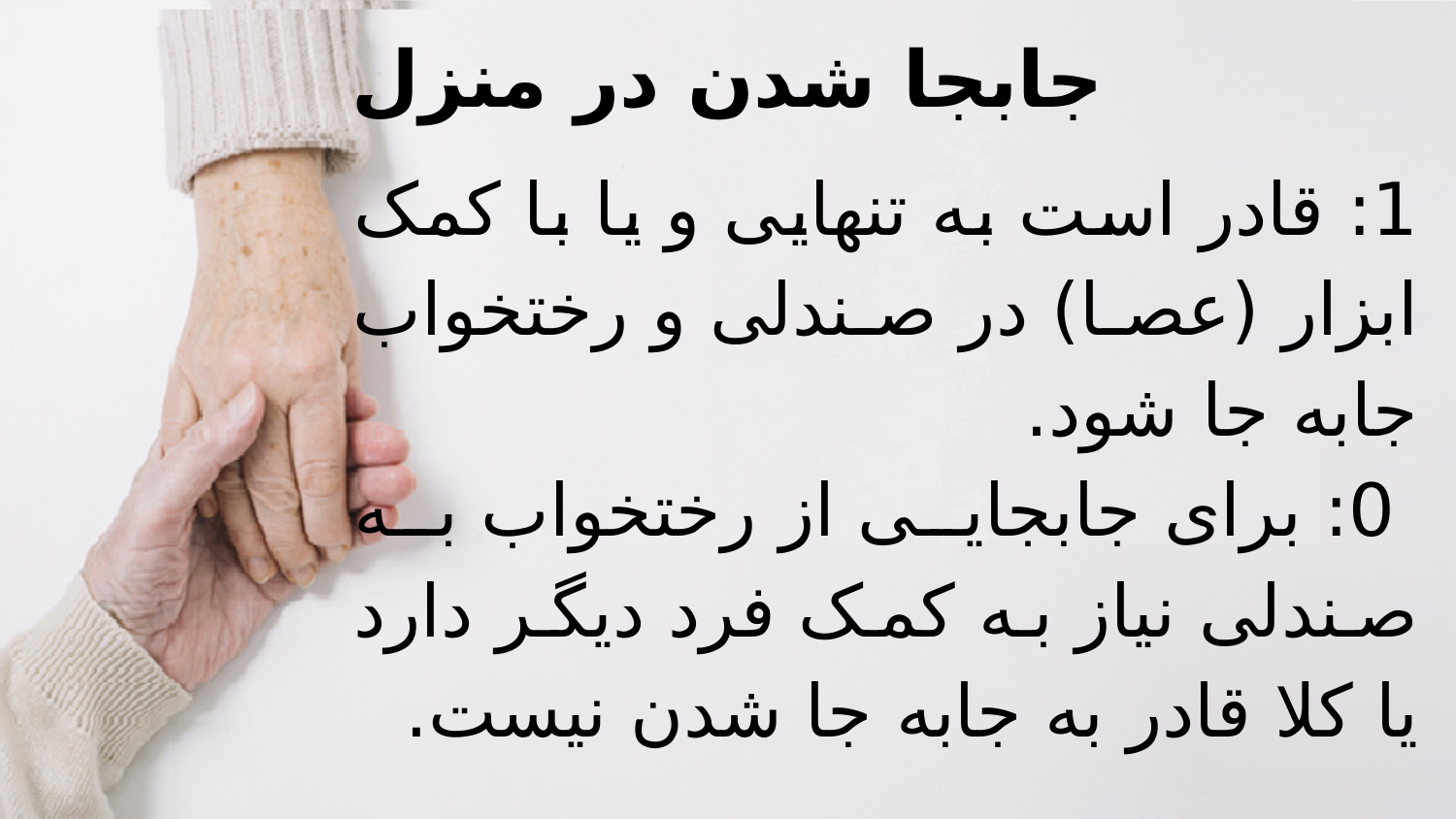

# جابجا شدن در منزل
1: قادر است به تنهایی و یا با کمک ابزار (عصا) در صندلی و رختخواب جابه جا شود.
 0: برای جابجایی از رختخواب به صندلی نیاز به کمک فرد دیگر دارد یا کلا قادر به جابه جا شدن نیست.